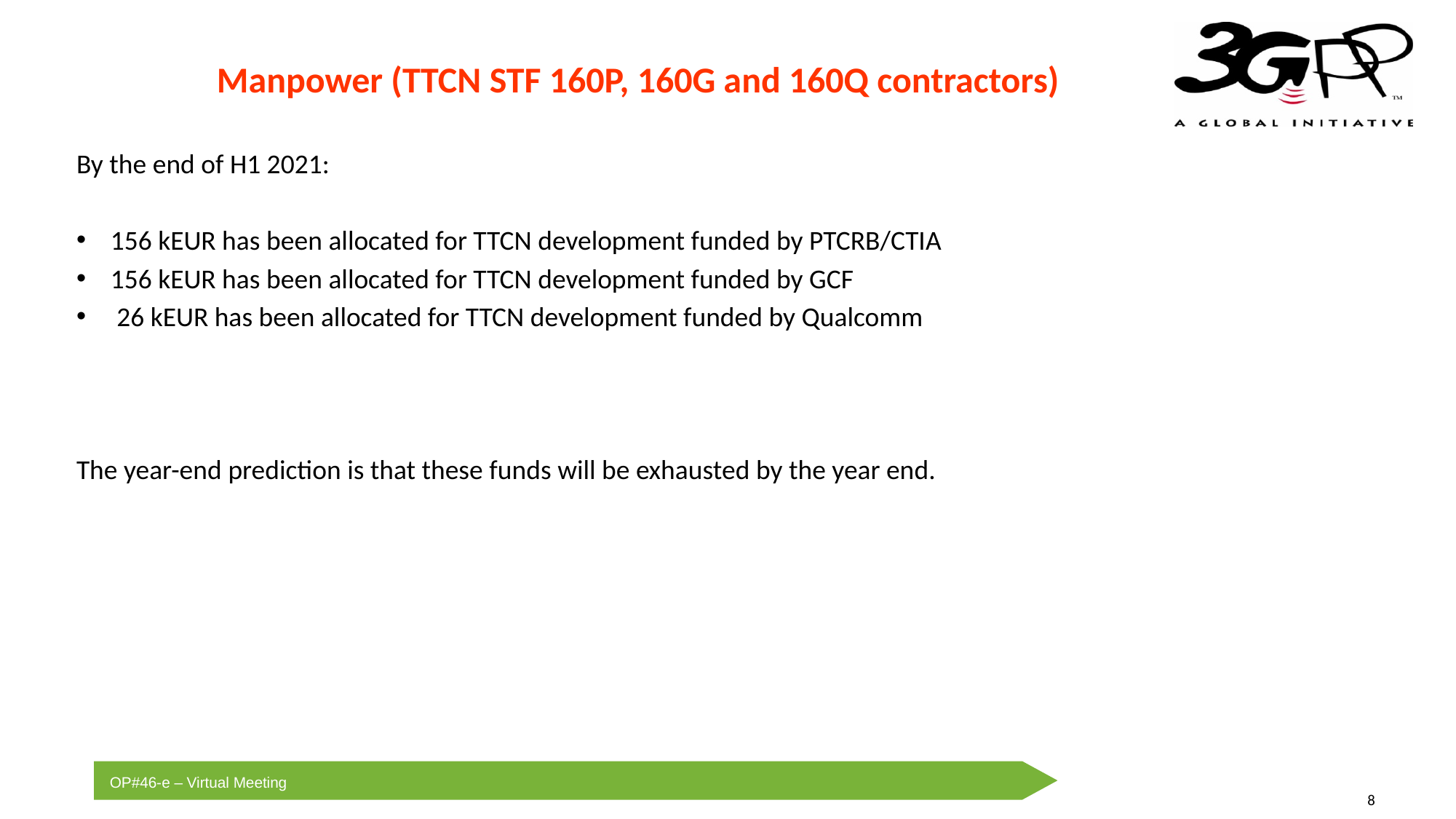

Manpower (TTCN STF 160P, 160G and 160Q contractors)

By the end of H1 2021:

156 kEUR has been allocated for TTCN development funded by PTCRB/CTIA
156 kEUR has been allocated for TTCN development funded by GCF
 26 kEUR has been allocated for TTCN development funded by Qualcomm

The year-end prediction is that these funds will be exhausted by the year end.

|  |
| --- |
|  |
| --- |